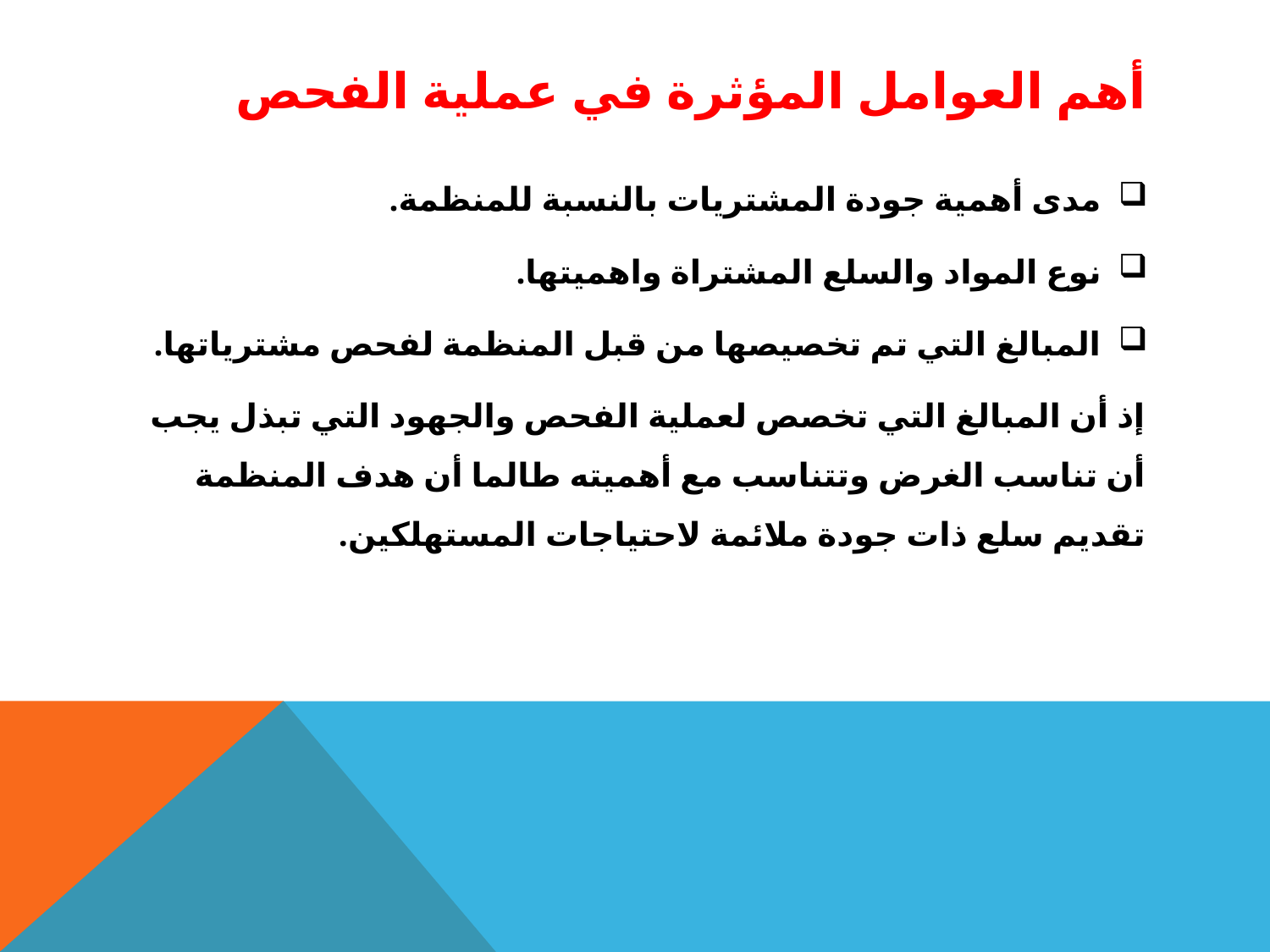

# أهم العوامل المؤثرة في عملية الفحص
مدى أهمية جودة المشتريات بالنسبة للمنظمة.
نوع المواد والسلع المشتراة واهميتها.
المبالغ التي تم تخصيصها من قبل المنظمة لفحص مشترياتها.
إذ أن المبالغ التي تخصص لعملية الفحص والجهود التي تبذل يجب أن تناسب الغرض وتتناسب مع أهميته طالما أن هدف المنظمة تقديم سلع ذات جودة ملائمة لاحتياجات المستهلكين.